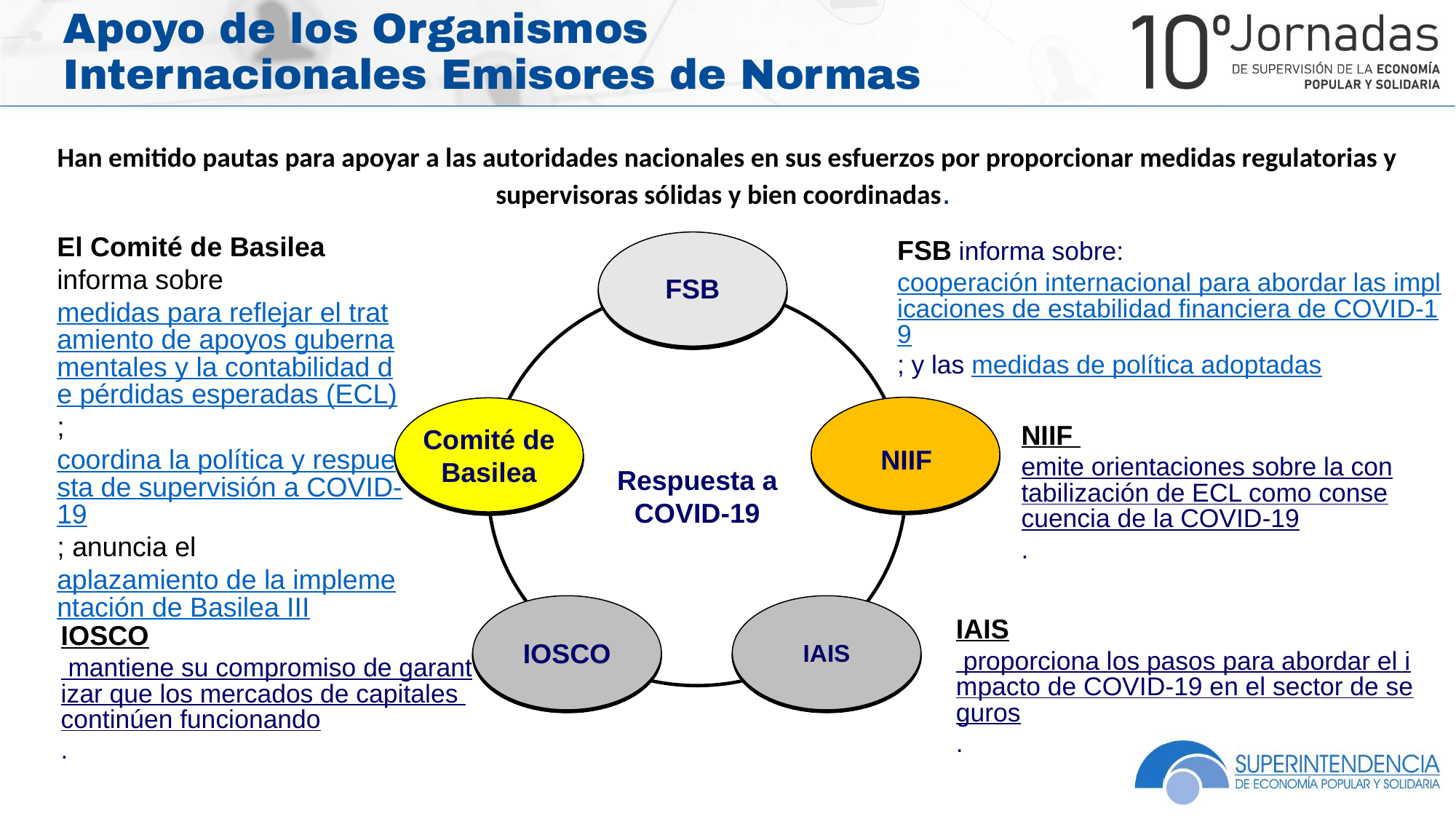

# Apoyo de los Organismos Internacionales Emisores de Normas
Han emitido pautas para apoyar a las autoridades nacionales en sus esfuerzos por proporcionar medidas regulatorias y supervisoras sólidas y bien coordinadas.
El Comité de Basilea informa sobre medidas para reflejar el tratamiento de apoyos gubernamentales y la contabilidad de pérdidas esperadas (ECL); coordina la política y respuesta de supervisión a COVID-19; anuncia el aplazamiento de la implementación de Basilea III

FSB
FSB informa sobre: cooperación internacional para abordar las implicaciones de estabilidad financiera de COVID-19; y las medidas de política adoptadas

NIIF

Comité de Basilea
NIIF emite orientaciones sobre la contabilización de ECL como consecuencia de la COVID-19.
Respuesta a COVID-19

IOSCO

IAIS
IAIS proporciona los pasos para abordar el impacto de COVID-19 en el sector de seguros.
IOSCO mantiene su compromiso de garantizar que los mercados de capitales continúen funcionando.